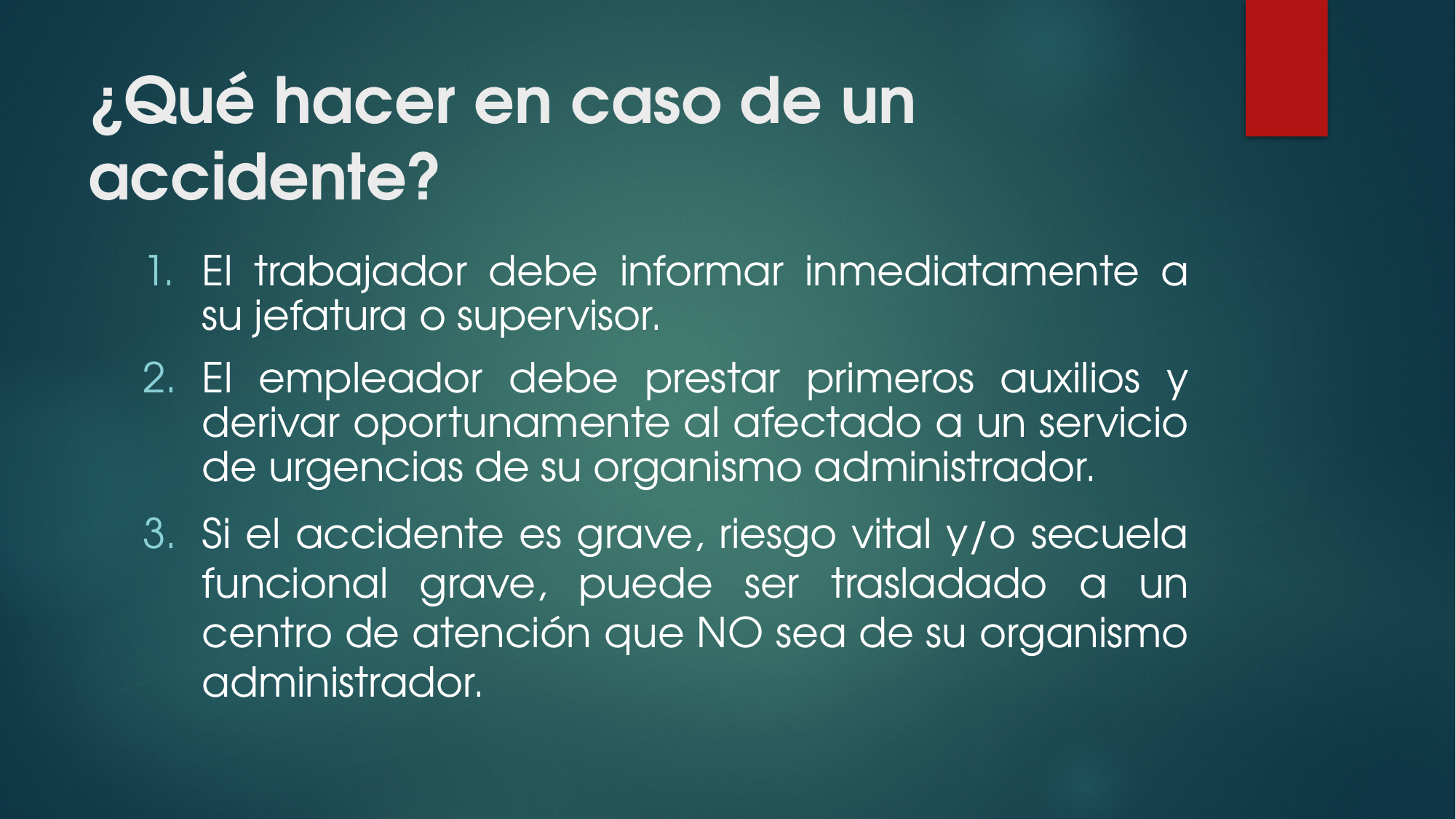

# ¿Qué hacer en caso de un accidente?
El trabajador debe informar inmediatamente a su jefatura o supervisor.
El empleador debe prestar primeros auxilios y derivar oportunamente al afectado a un servicio de urgencias de su organismo administrador.
Si el accidente es grave, riesgo vital y/o secuela funcional grave, puede ser trasladado a un centro de atención que NO sea de su organismo administrador.